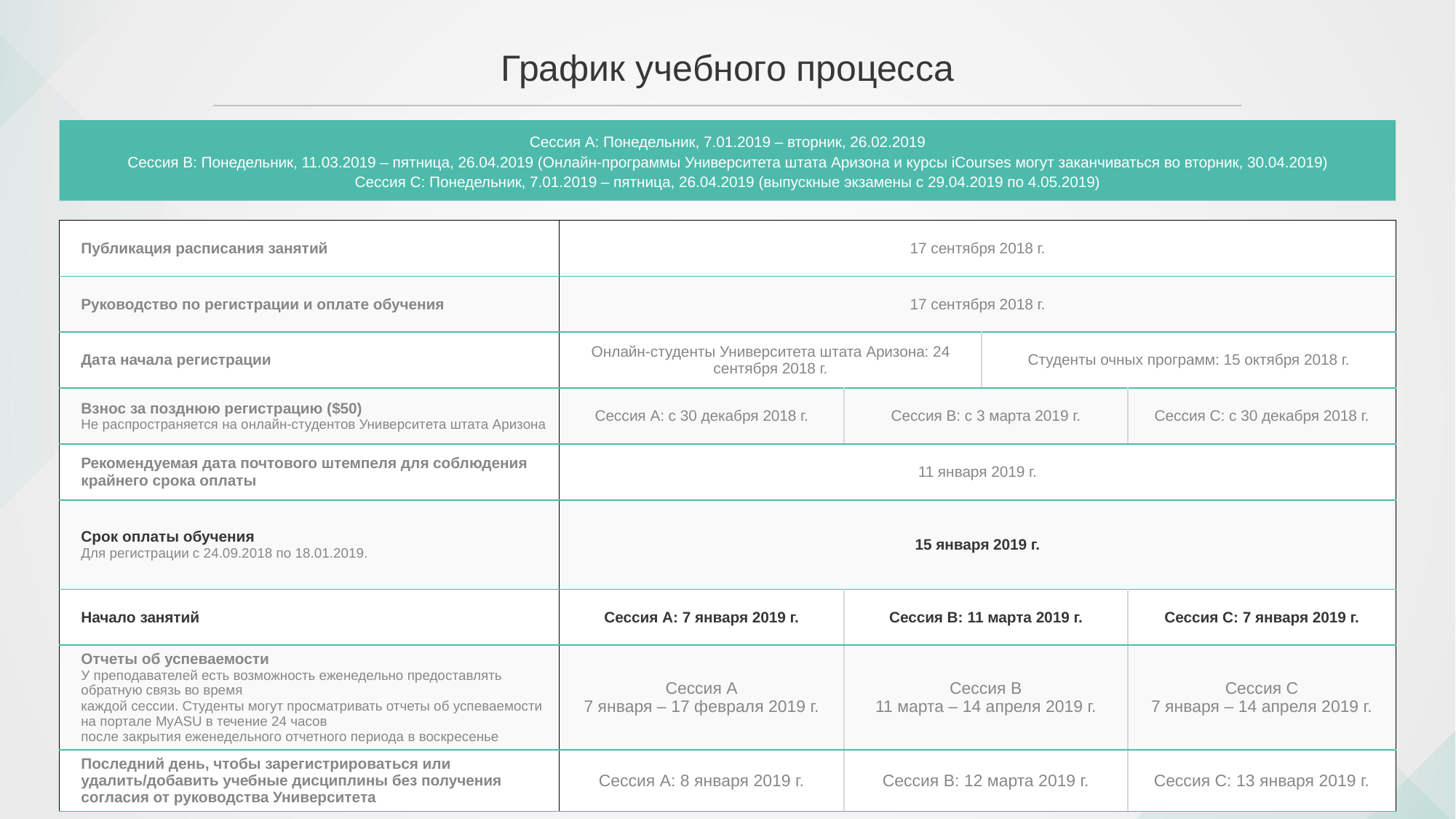

# График учебного процесса
Сессия А: Понедельник, 7.01.2019 – вторник, 26.02.2019
Сессия В: Понедельник, 11.03.2019 – пятница, 26.04.2019 (Онлайн-программы Университета штата Аризона и курсы iCourses могут заканчиваться во вторник, 30.04.2019)
Сессия С: Понедельник, 7.01.2019 – пятница, 26.04.2019 (выпускные экзамены с 29.04.2019 по 4.05.2019)
| Публикация расписания занятий | 17 сентября 2018 г. |  |  |  |
| --- | --- | --- | --- | --- |
| Руководство по регистрации и оплате обучения | 17 сентября 2018 г. |  |  |  |
| Дата начала регистрации | Онлайн-студенты Университета штата Аризона: 24 сентября 2018 г. |  | Студенты очных программ: 15 октября 2018 г. |  |
| Взнос за позднюю регистрацию ($50) Не распространяется на онлайн-студентов Университета штата Аризона | Сессия А: с 30 декабря 2018 г. | Сессия В: с 3 марта 2019 г. |  | Сессия С: с 30 декабря 2018 г. |
| Рекомендуемая дата почтового штемпеля для соблюдения крайнего срока оплаты | 11 января 2019 г. |  |  |  |
| Срок оплаты обучения Для регистрации с 24.09.2018 по 18.01.2019. | 15 января 2019 г. |  |  |  |
| Начало занятий | Сессия А: 7 января 2019 г. | Сессия В: 11 марта 2019 г. |  | Сессия С: 7 января 2019 г. |
| Отчеты об успеваемости У преподавателей есть возможность еженедельно предоставлять обратную связь во время каждой сессии. Студенты могут просматривать отчеты об успеваемости на портале MyASU в течение 24 часов после закрытия еженедельного отчетного периода в воскресенье | Сессия А 7 января – 17 февраля 2019 г. | Сессия В 11 марта – 14 апреля 2019 г. |  | Сессия С 7 января – 14 апреля 2019 г. |
| Последний день, чтобы зарегистрироваться или удалить/добавить учебные дисциплины без получения согласия от руководства Университета | Сессия А: 8 января 2019 г. | Сессия В: 12 марта 2019 г. |  | Сессия С: 13 января 2019 г. |